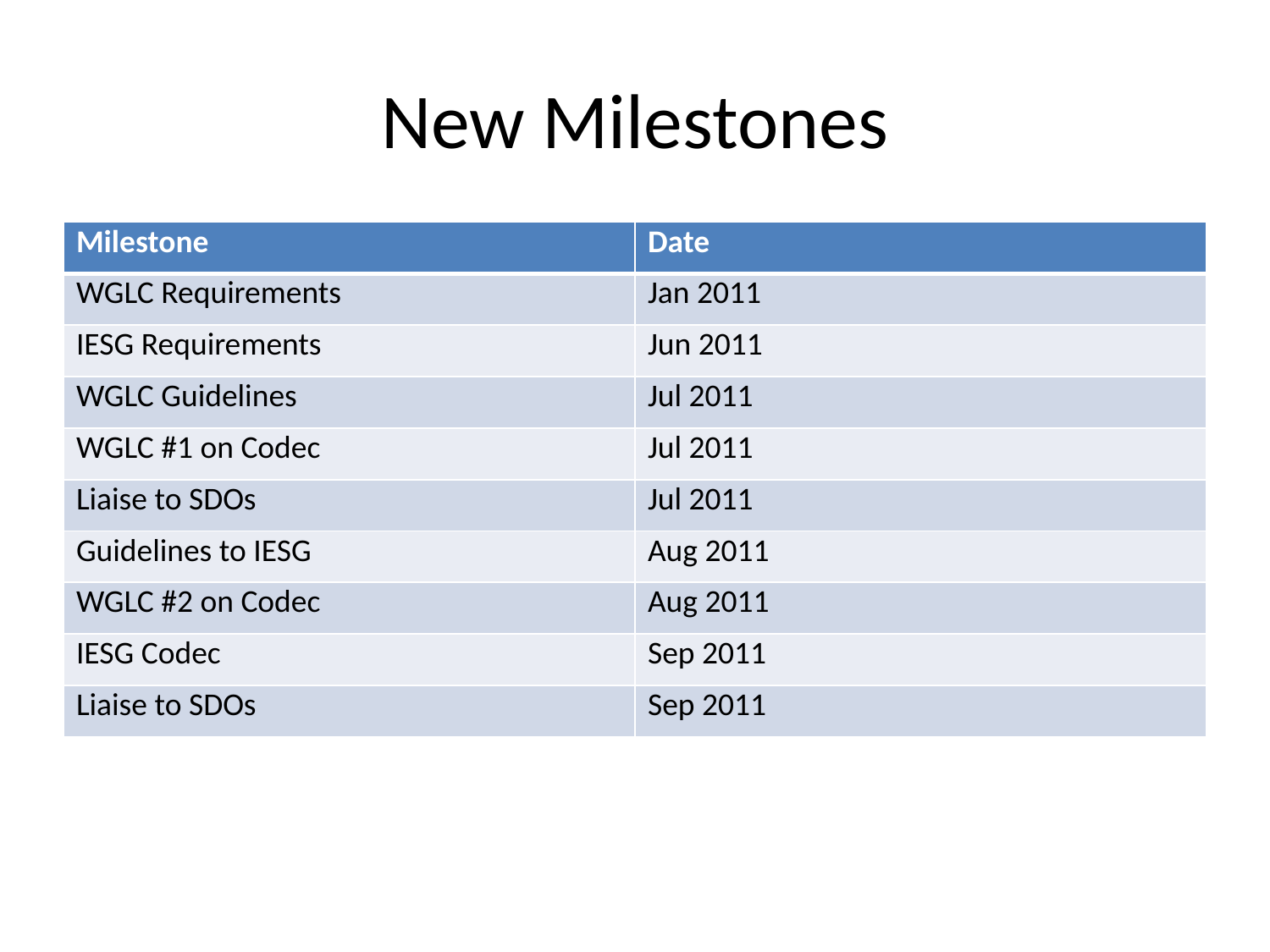

# New Milestones
| Milestone | Date |
| --- | --- |
| WGLC Requirements | Jan 2011 |
| IESG Requirements | Jun 2011 |
| WGLC Guidelines | Jul 2011 |
| WGLC #1 on Codec | Jul 2011 |
| Liaise to SDOs | Jul 2011 |
| Guidelines to IESG | Aug 2011 |
| WGLC #2 on Codec | Aug 2011 |
| IESG Codec | Sep 2011 |
| Liaise to SDOs | Sep 2011 |